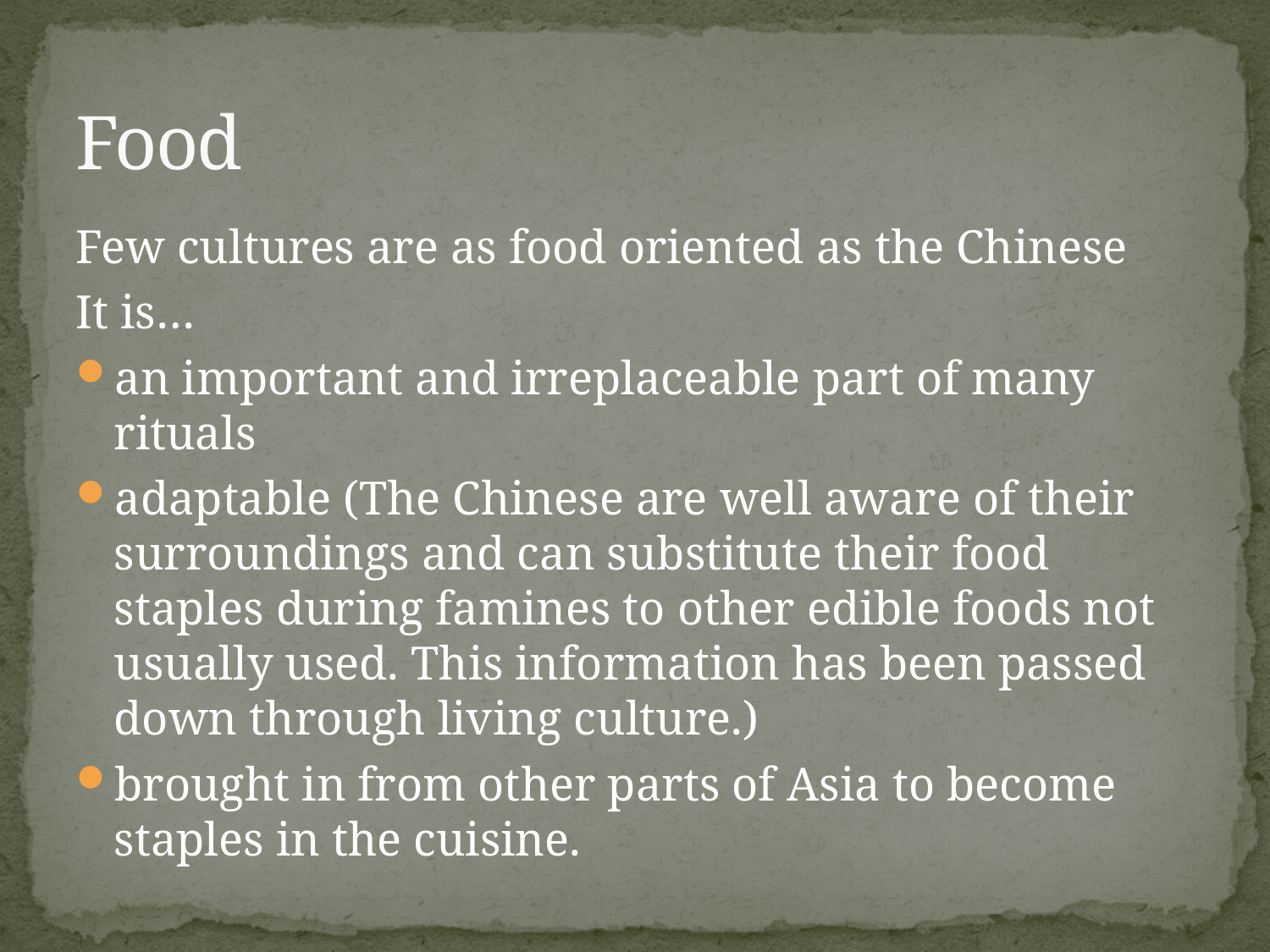

# Food
Few cultures are as food oriented as the Chinese
It is…
an important and irreplaceable part of many rituals
adaptable (The Chinese are well aware of their surroundings and can substitute their food staples during famines to other edible foods not usually used. This information has been passed down through living culture.)
brought in from other parts of Asia to become staples in the cuisine.